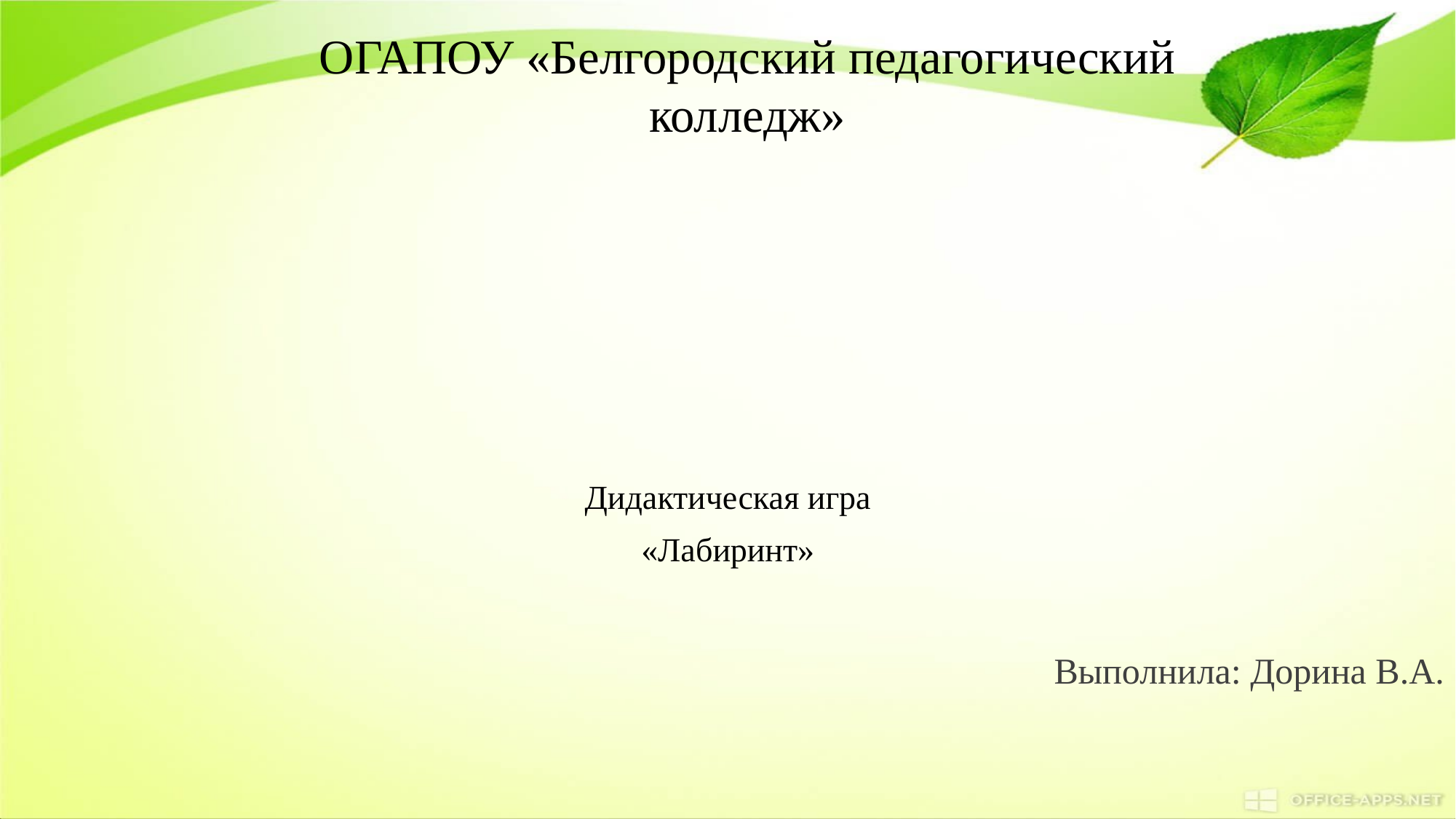

ОГАПОУ «Белгородский педагогический колледж»
# Дидактическая игра «Лабиринт»
Выполнила: Дорина В.А.